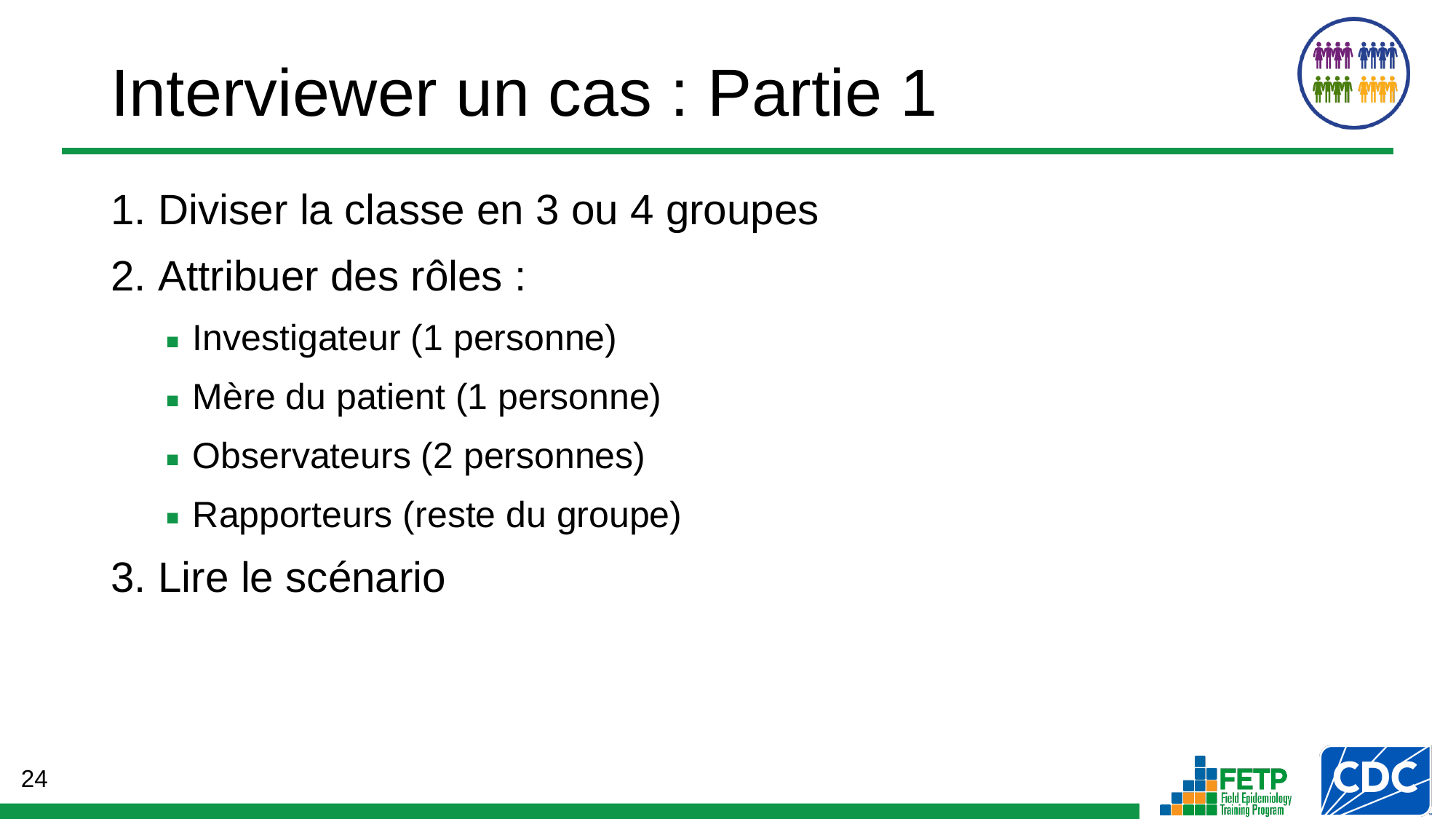

# Interviewer un cas : Partie 1
 Diviser la classe en 3 ou 4 groupes
 Attribuer des rôles :
Investigateur (1 personne)
Mère du patient (1 personne)
Observateurs (2 personnes)
Rapporteurs (reste du groupe)
 Lire le scénario